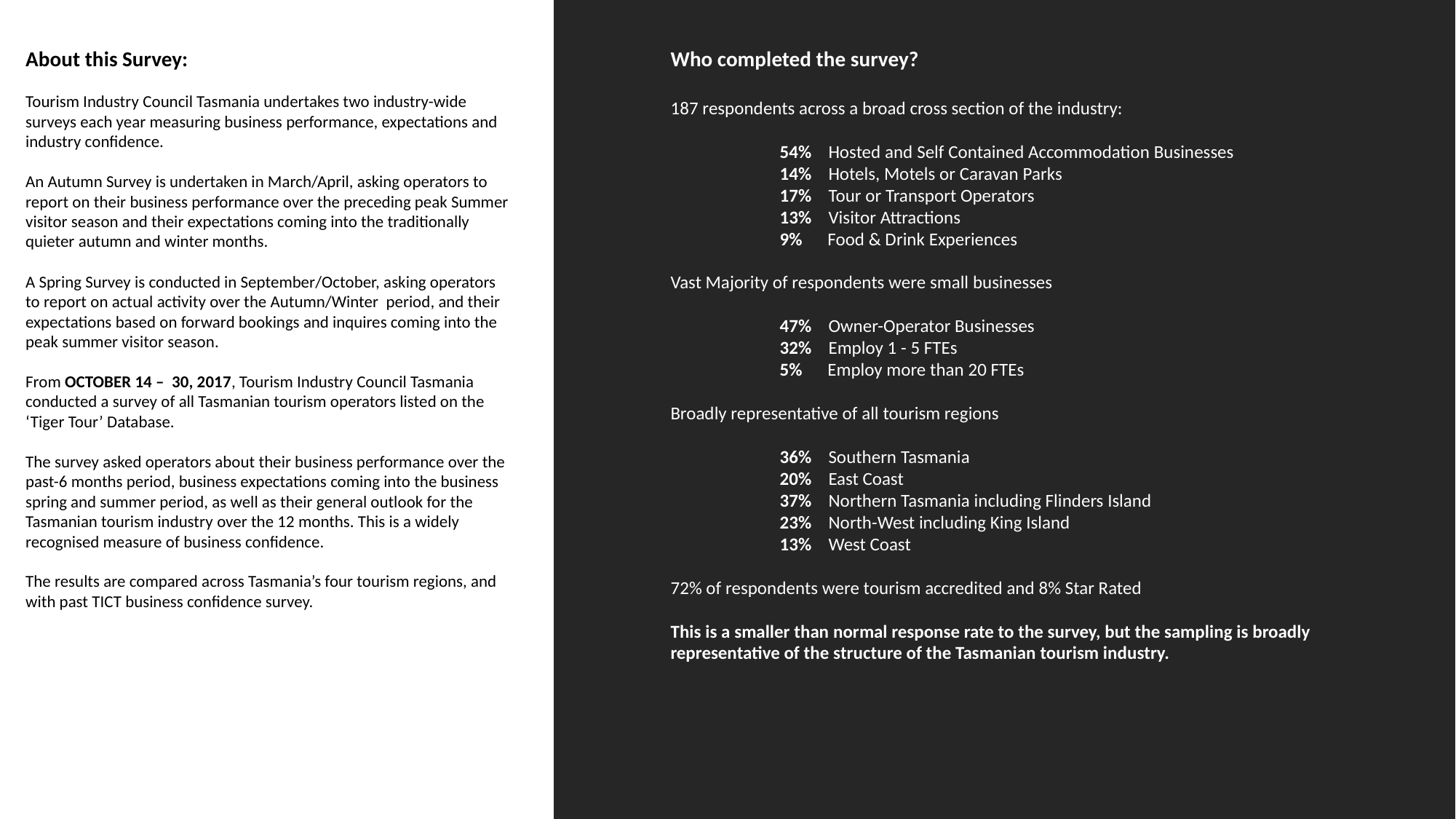

About this Survey:

Tourism Industry Council Tasmania undertakes two industry-wide surveys each year measuring business performance, expectations and industry confidence.

An Autumn Survey is undertaken in March/April, asking operators to report on their business performance over the preceding peak Summer visitor season and their expectations coming into the traditionally quieter autumn and winter months.
A Spring Survey is conducted in September/October, asking operators to report on actual activity over the Autumn/Winter  period, and their expectations based on forward bookings and inquires coming into the peak summer visitor season.

From OCTOBER 14 –  30, 2017, Tourism Industry Council Tasmania conducted a survey of all Tasmanian tourism operators listed on the ‘Tiger Tour’ Database.

The survey asked operators about their business performance over the past-6 months period, business expectations coming into the business spring and summer period, as well as their general outlook for the Tasmanian tourism industry over the 12 months. This is a widely recognised measure of business confidence.

The results are compared across Tasmania’s four tourism regions, and with past TICT business confidence survey.
Who completed the survey?

187 respondents across a broad cross section of the industry:

	54%    Hosted and Self Contained Accommodation Businesses
	14%    Hotels, Motels or Caravan Parks
	17%    Tour or Transport Operators
	13%    Visitor Attractions
	9%      Food & Drink Experiences

Vast Majority of respondents were small businesses

	47%    Owner-Operator Businesses
	32%    Employ 1 - 5 FTEs
	5%      Employ more than 20 FTEs

Broadly representative of all tourism regions

	36%    Southern Tasmania
	20%    East Coast
	37%    Northern Tasmania including Flinders Island
	23%    North-West including King Island
	13%    West Coast

72% of respondents were tourism accredited and 8% Star Rated

This is a smaller than normal response rate to the survey, but the sampling is broadly representative of the structure of the Tasmanian tourism industry.